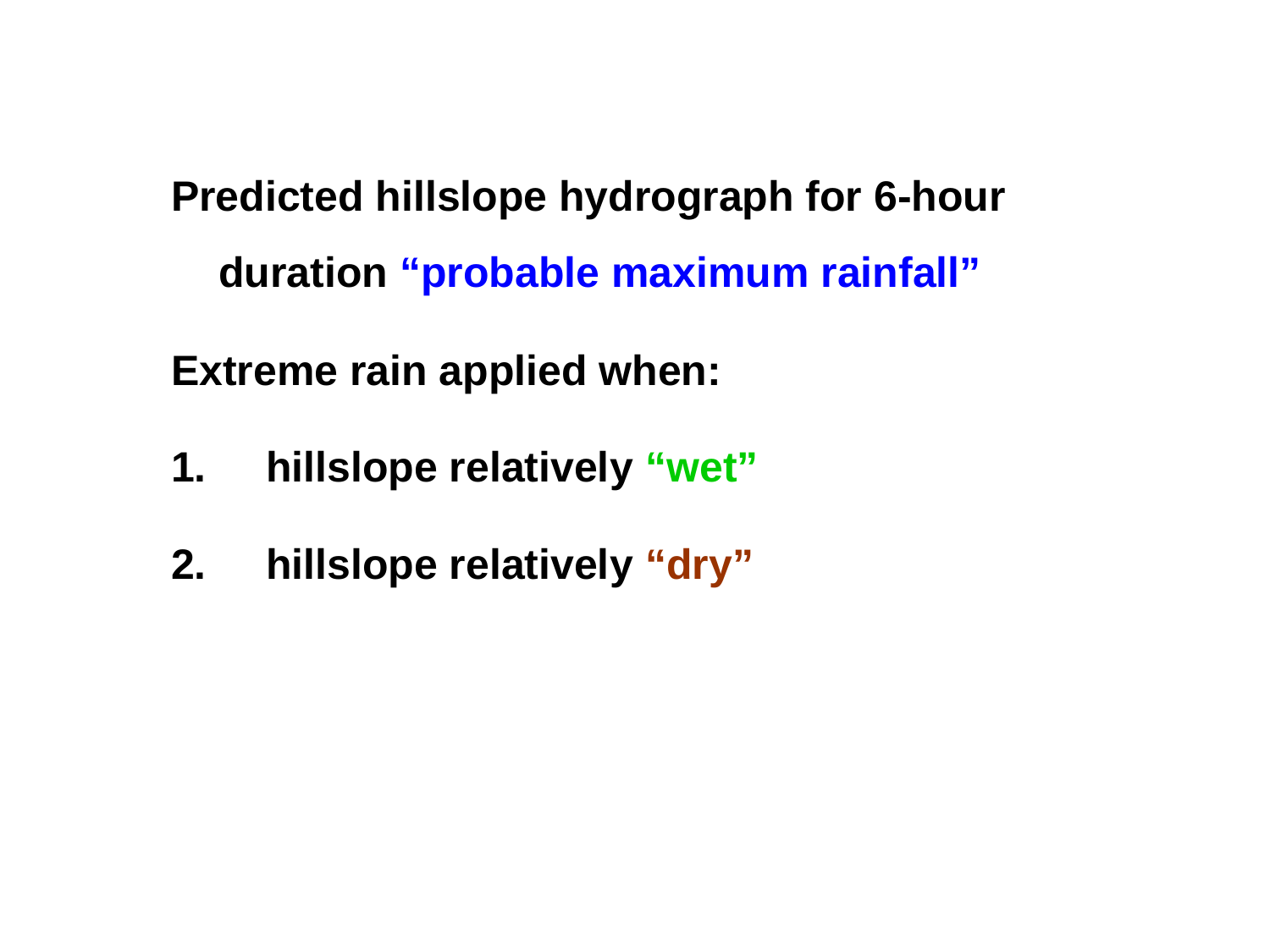

Predicted hillslope hydrograph for 6-hour duration “probable maximum rainfall”
Extreme rain applied when:
    hillslope relatively “wet”
    hillslope relatively “dry”